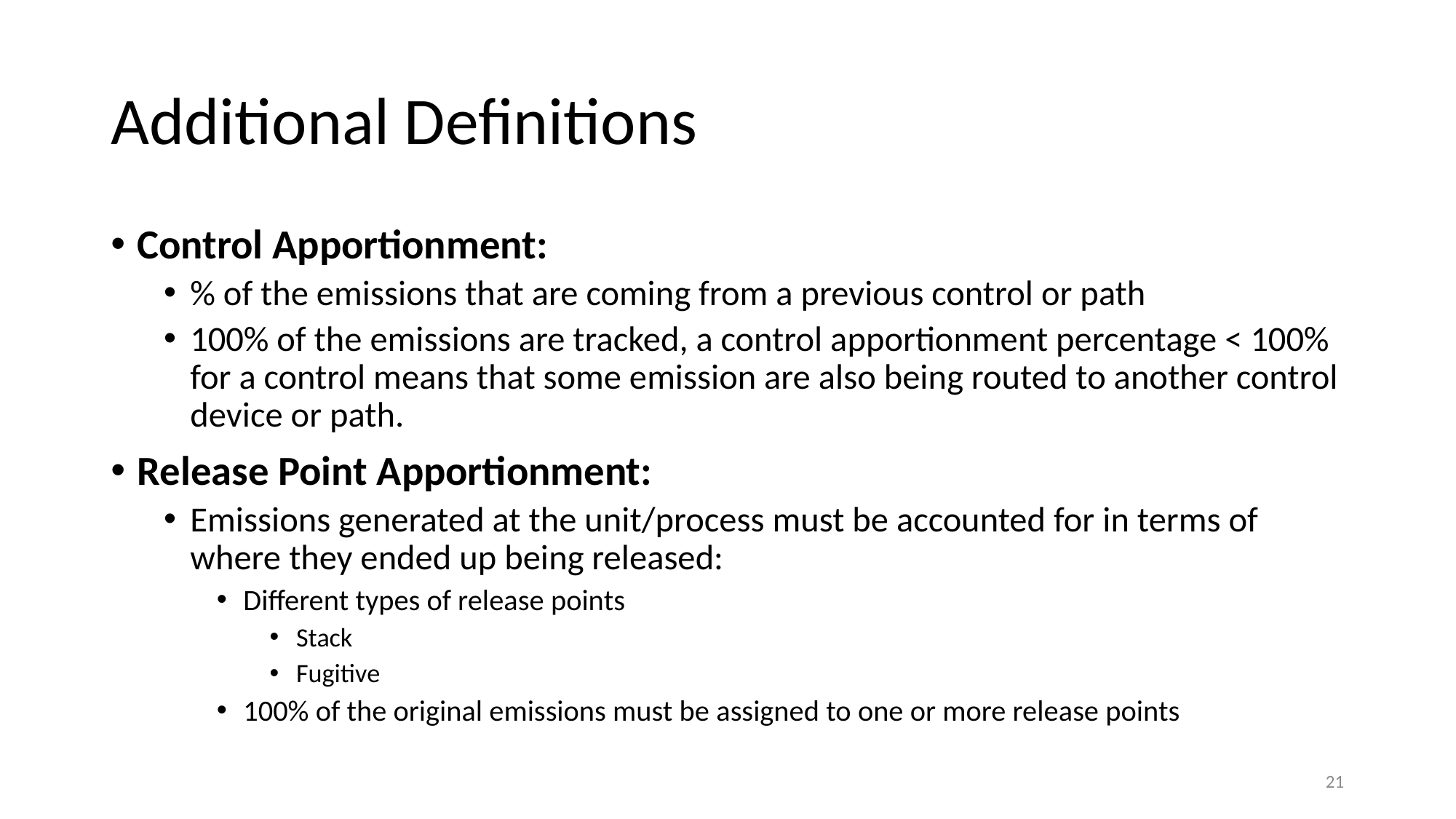

# Additional Definitions
Control Apportionment:
% of the emissions that are coming from a previous control or path
100% of the emissions are tracked, a control apportionment percentage < 100% for a control means that some emission are also being routed to another control device or path.
Release Point Apportionment:
Emissions generated at the unit/process must be accounted for in terms of where they ended up being released:
Different types of release points
Stack
Fugitive
100% of the original emissions must be assigned to one or more release points

21